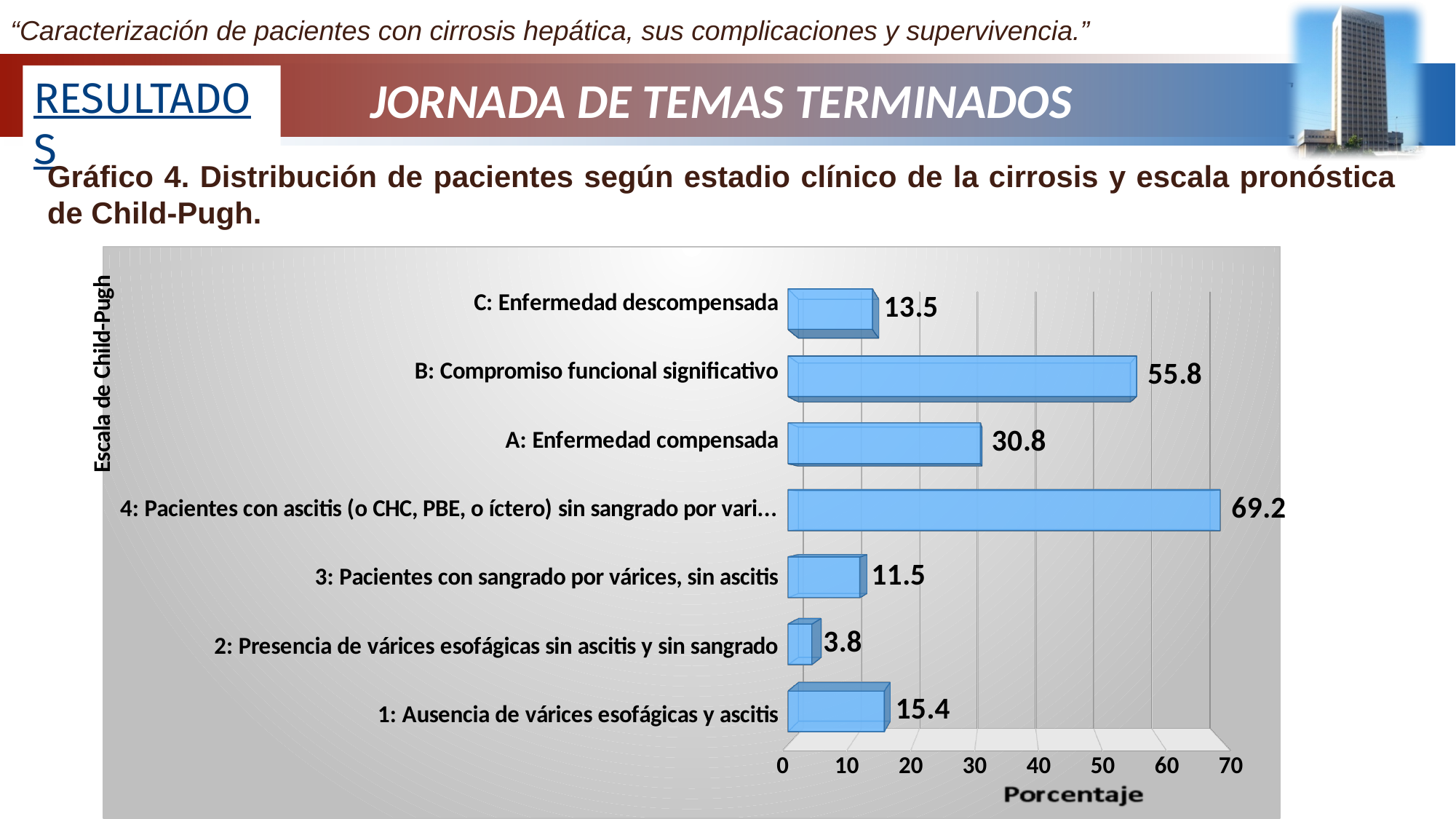

“Caracterización de pacientes con cirrosis hepática, sus complicaciones y supervivencia.”
RESULTADOS
# JORNADA DE TEMAS TERMINADOS
Gráfico 4. Distribución de pacientes según estadio clínico de la cirrosis y escala pronóstica de Child-Pugh.

[unsupported chart]